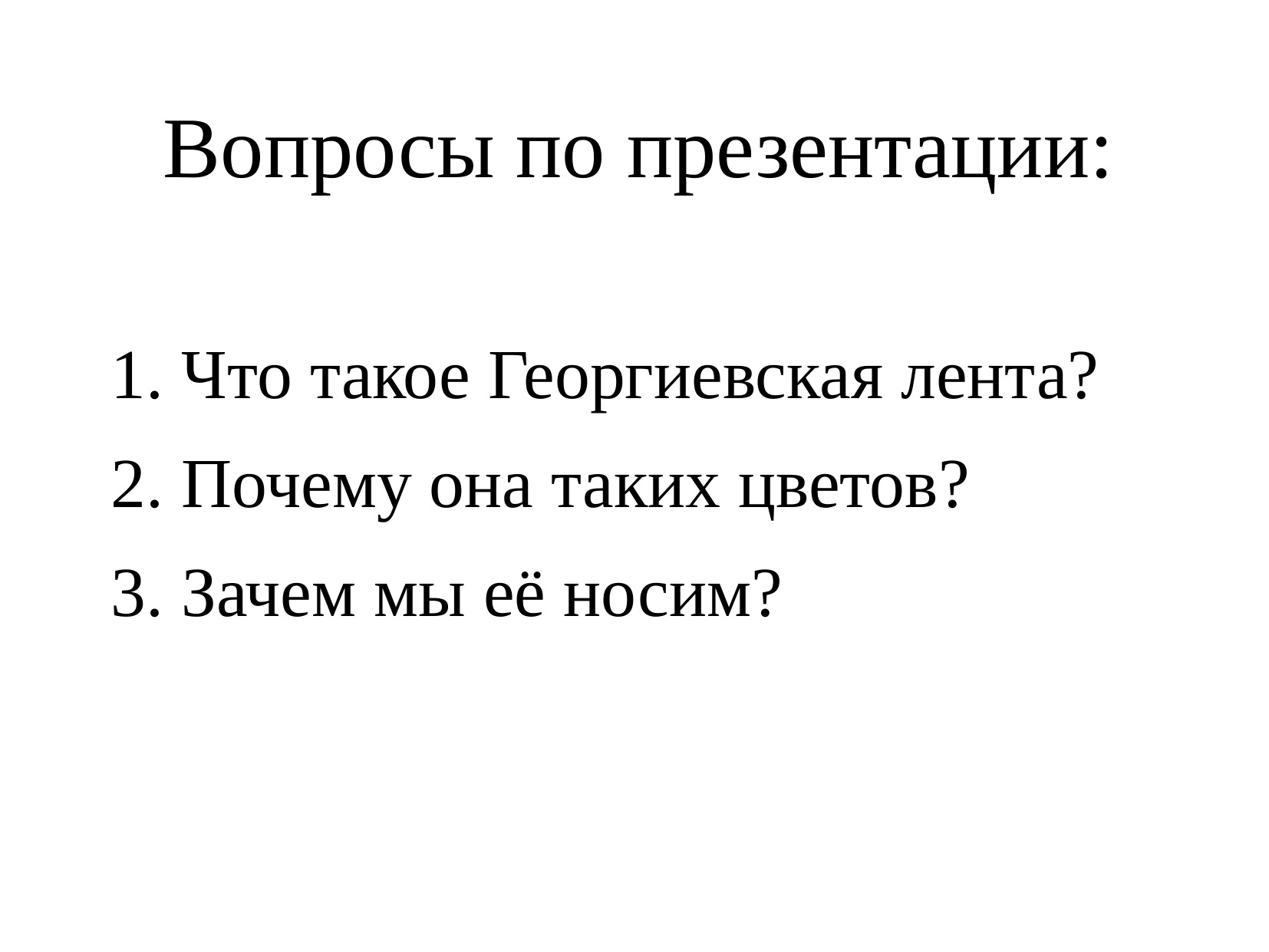

Вопросы по презентации:

1. Что такое Георгиевская лента?
2. Почему она таких цветов?
3. Зачем мы её носим?